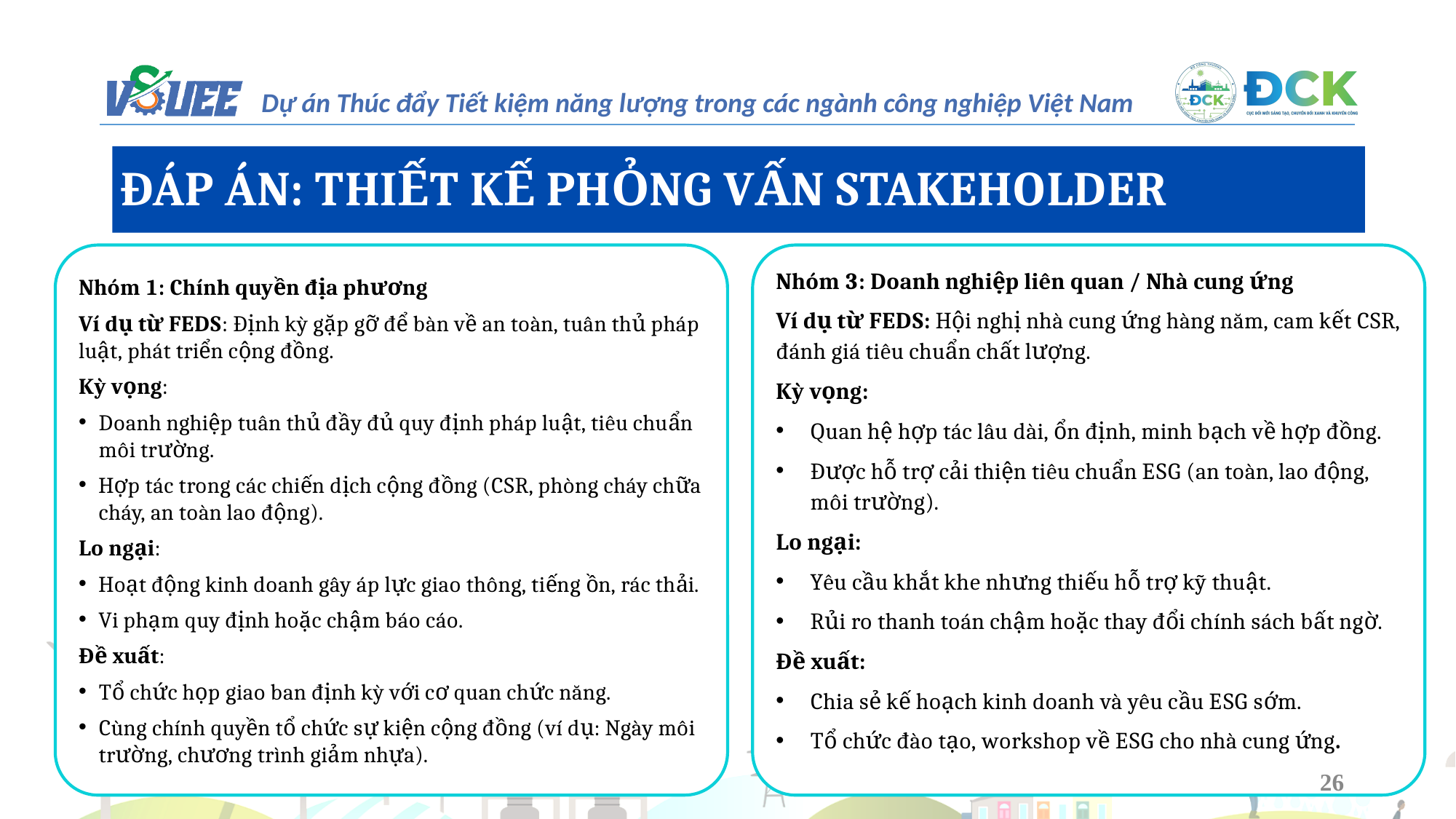

ĐÁP ÁN: THIẾT KẾ PHỎNG VẤN STAKEHOLDER
Nhóm 1: Chính quyền địa phương
Ví dụ từ FEDS: Định kỳ gặp gỡ để bàn về an toàn, tuân thủ pháp luật, phát triển cộng đồng.
Kỳ vọng:
Doanh nghiệp tuân thủ đầy đủ quy định pháp luật, tiêu chuẩn môi trường.
Hợp tác trong các chiến dịch cộng đồng (CSR, phòng cháy chữa cháy, an toàn lao động).
Lo ngại:
Hoạt động kinh doanh gây áp lực giao thông, tiếng ồn, rác thải.
Vi phạm quy định hoặc chậm báo cáo.
Đề xuất:
Tổ chức họp giao ban định kỳ với cơ quan chức năng.
Cùng chính quyền tổ chức sự kiện cộng đồng (ví dụ: Ngày môi trường, chương trình giảm nhựa).
Nhóm 3: Doanh nghiệp liên quan / Nhà cung ứng
Ví dụ từ FEDS: Hội nghị nhà cung ứng hàng năm, cam kết CSR, đánh giá tiêu chuẩn chất lượng.
Kỳ vọng:
Quan hệ hợp tác lâu dài, ổn định, minh bạch về hợp đồng.
Được hỗ trợ cải thiện tiêu chuẩn ESG (an toàn, lao động, môi trường).
Lo ngại:
Yêu cầu khắt khe nhưng thiếu hỗ trợ kỹ thuật.
Rủi ro thanh toán chậm hoặc thay đổi chính sách bất ngờ.
Đề xuất:
Chia sẻ kế hoạch kinh doanh và yêu cầu ESG sớm.
Tổ chức đào tạo, workshop về ESG cho nhà cung ứng.

26